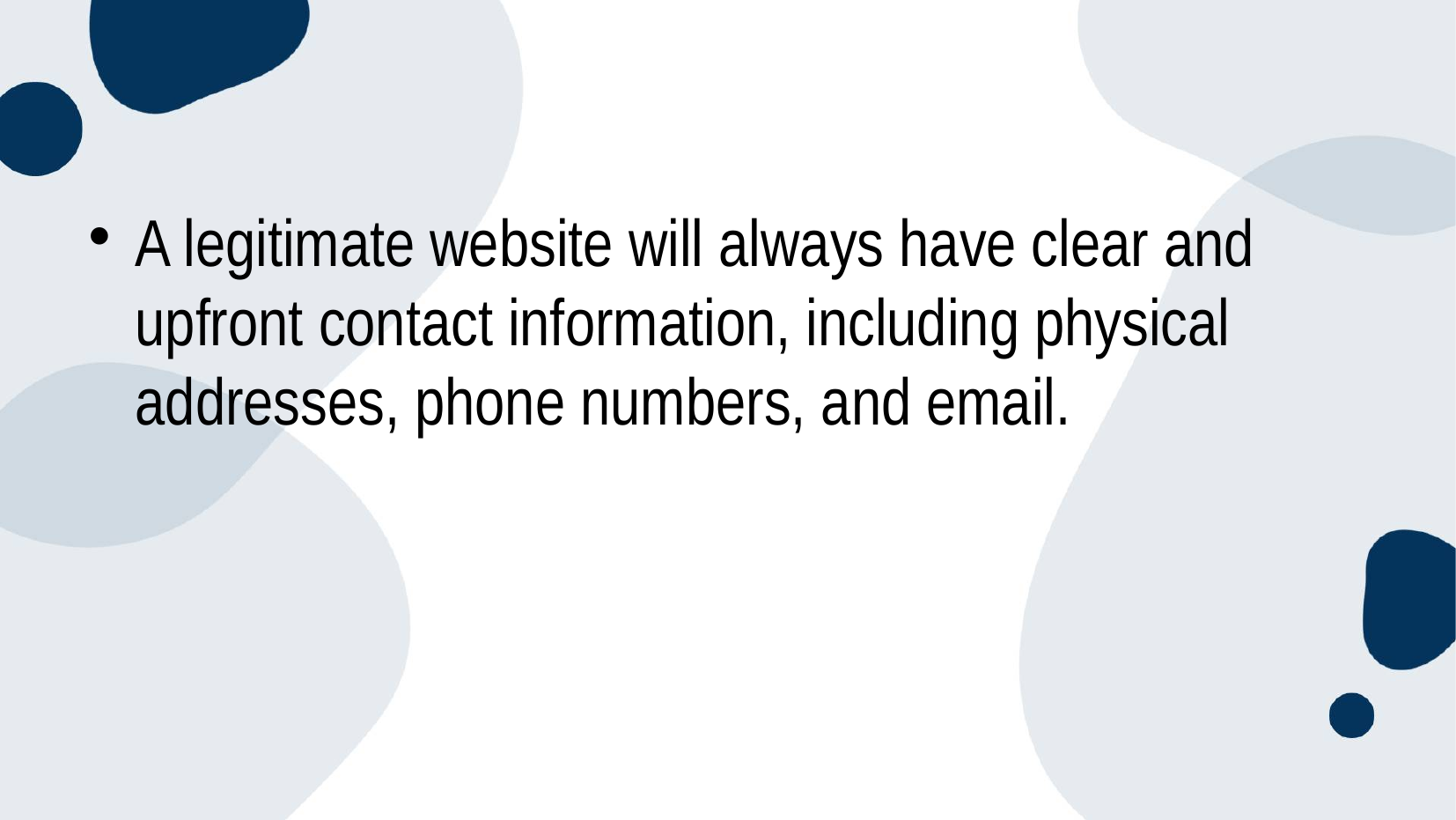

#
A legitimate website will always have clear and upfront contact information, including physical addresses, phone numbers, and email.